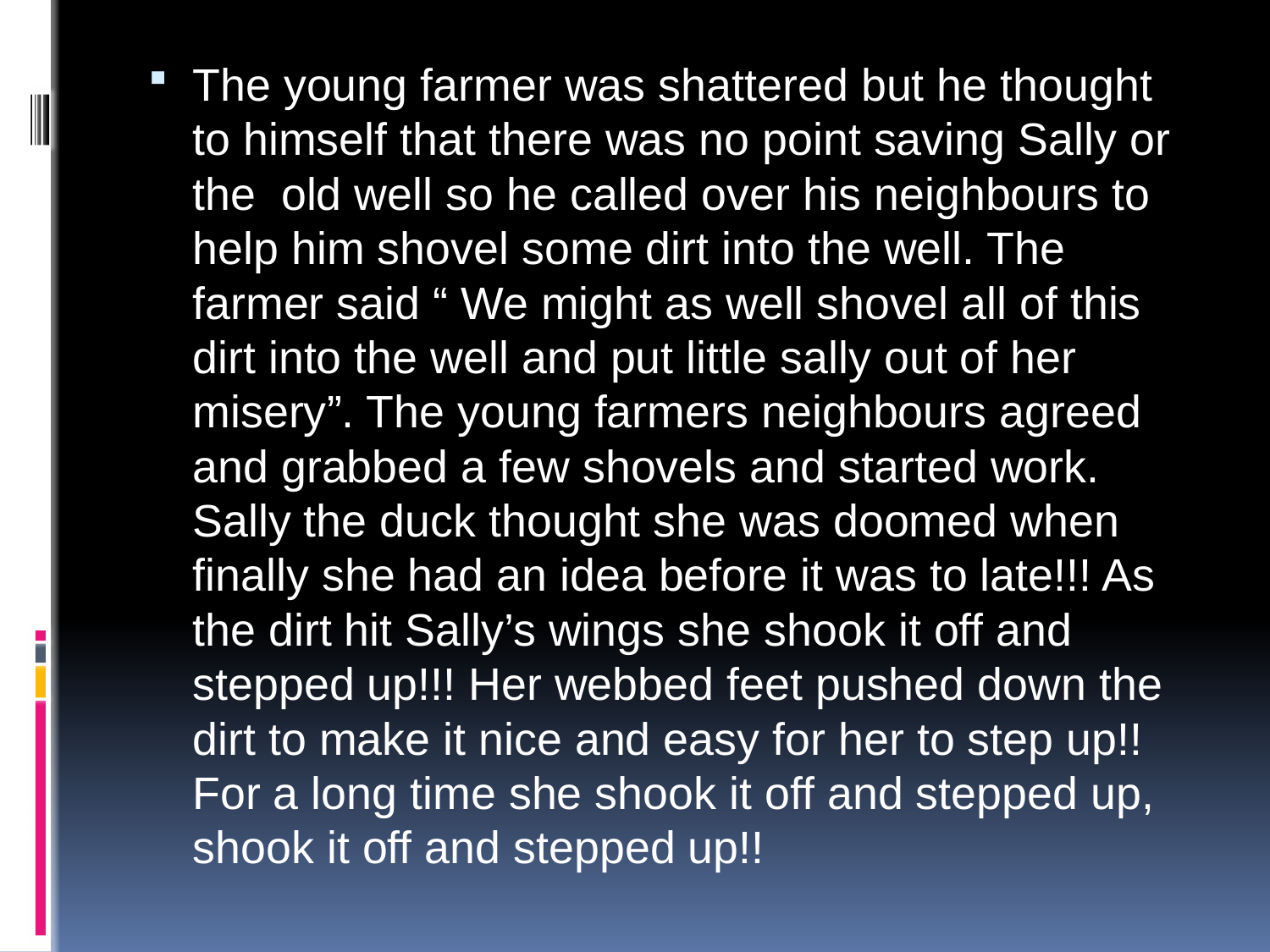

The young farmer was shattered but he thought to himself that there was no point saving Sally or the  old well so he called over his neighbours to help him shovel some dirt into the well. The farmer said “ We might as well shovel all of this dirt into the well and put little sally out of her misery”. The young farmers neighbours agreed and grabbed a few shovels and started work. Sally the duck thought she was doomed when finally she had an idea before it was to late!!! As the dirt hit Sally’s wings she shook it off and stepped up!!! Her webbed feet pushed down the dirt to make it nice and easy for her to step up!! For a long time she shook it off and stepped up, shook it off and stepped up!!